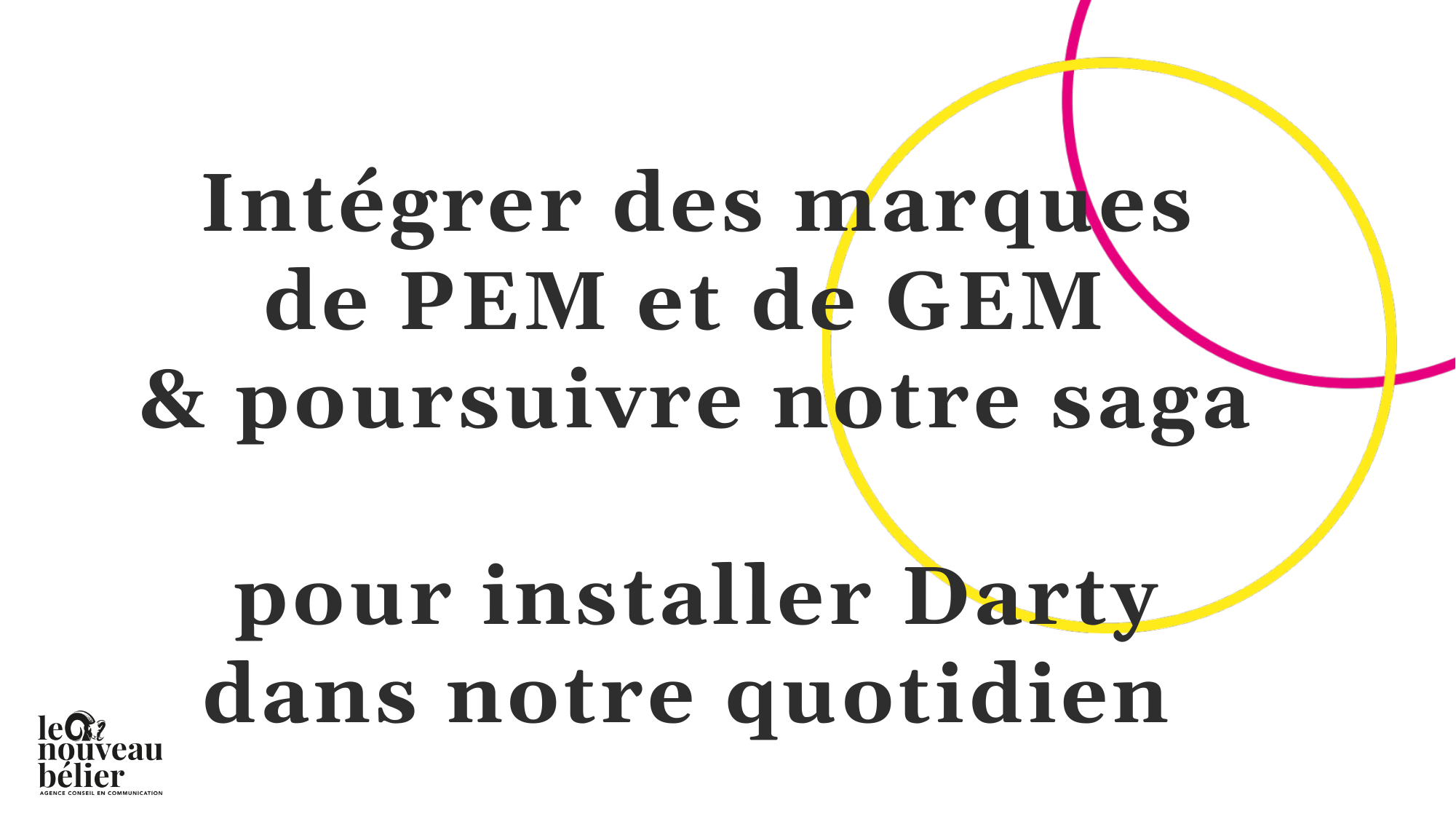

Intégrer des marques de PEM et de GEM
& poursuivre notre saga
pour installer Darty dans notre quotidien